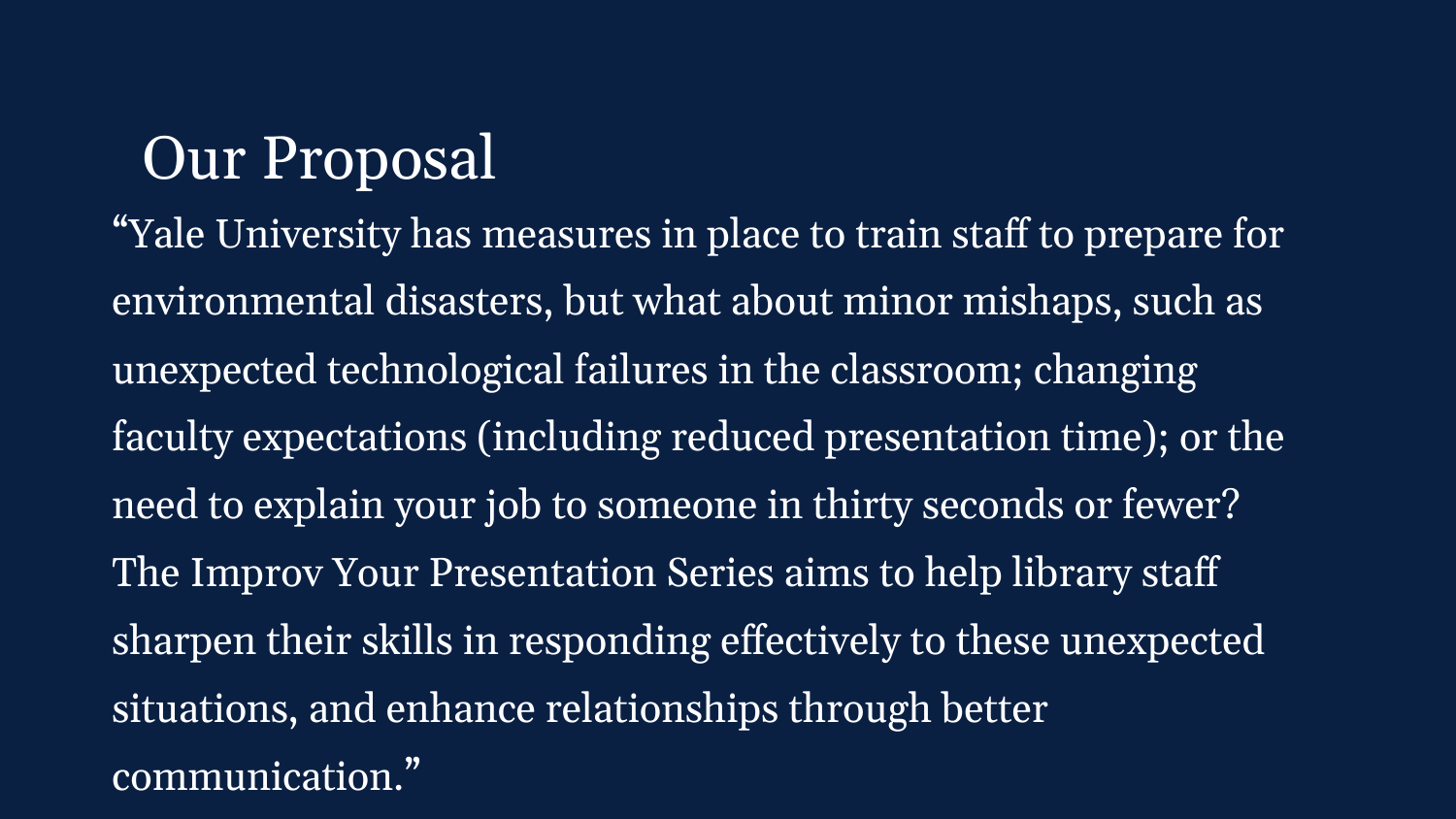

Our Proposal
“Yale University has measures in place to train staff to prepare for environmental disasters, but what about minor mishaps, such as unexpected technological failures in the classroom; changing faculty expectations (including reduced presentation time); or the need to explain your job to someone in thirty seconds or fewer? The Improv Your Presentation Series aims to help library staff sharpen their skills in responding effectively to these unexpected situations, and enhance relationships through better communication.”